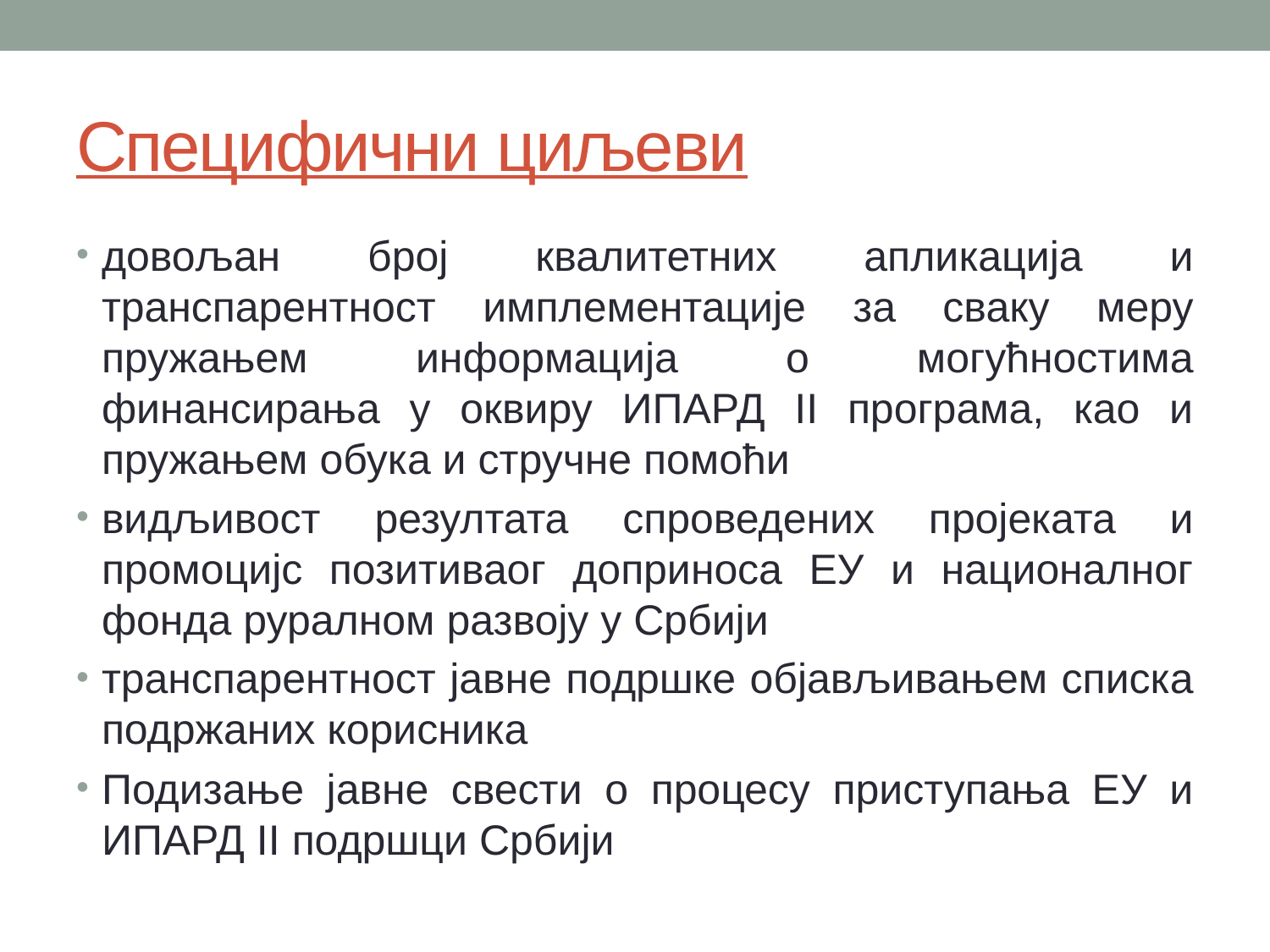

# Специфични циљеви
довољан број квалитетних апликација и транспарентност имплементације за сваку меру пружањем информација о могућностима финансирања у оквиру ИПАРД II програма, као и пружањем обука и стручне помоћи
видљивост резултата спроведених пројеката и промоцијс позитиваог доприноса ЕУ и националног фонда руралном развоју у Србији
транспарентност јавне подршке објављивањем списка подржаних корисника
Подизање јавне свести о процесу приступања ЕУ и ИПАРД II подршци Србији